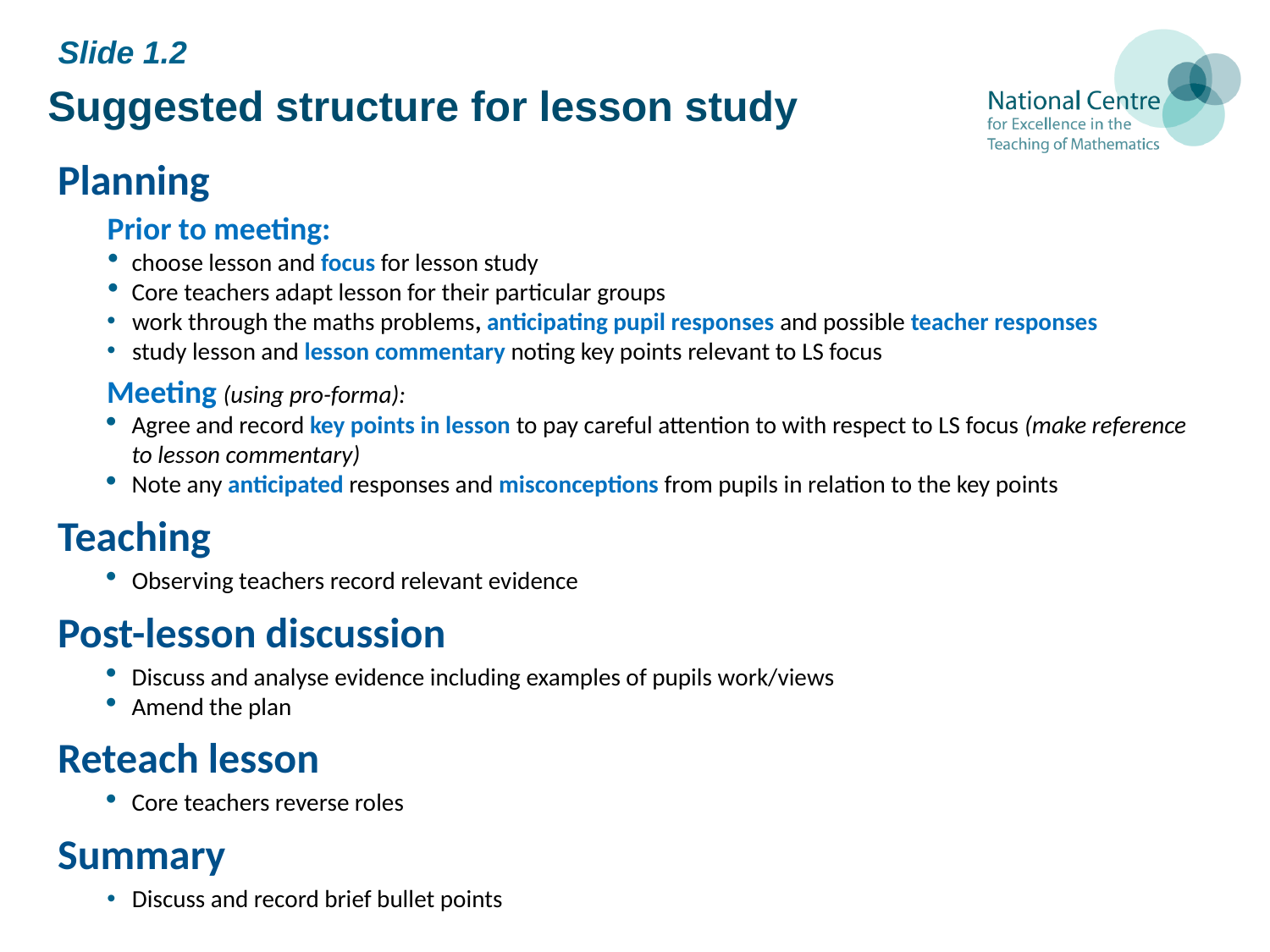

Slide 1.2
# Suggested structure for lesson study
Planning
Prior to meeting:
choose lesson and focus for lesson study
Core teachers adapt lesson for their particular groups
work through the maths problems, anticipating pupil responses and possible teacher responses
study lesson and lesson commentary noting key points relevant to LS focus
Meeting (using pro-forma):
Agree and record key points in lesson to pay careful attention to with respect to LS focus (make reference to lesson commentary)
Note any anticipated responses and misconceptions from pupils in relation to the key points
Teaching
Observing teachers record relevant evidence
Post-lesson discussion
Discuss and analyse evidence including examples of pupils work/views
Amend the plan
Reteach lesson
Core teachers reverse roles
Summary
Discuss and record brief bullet points